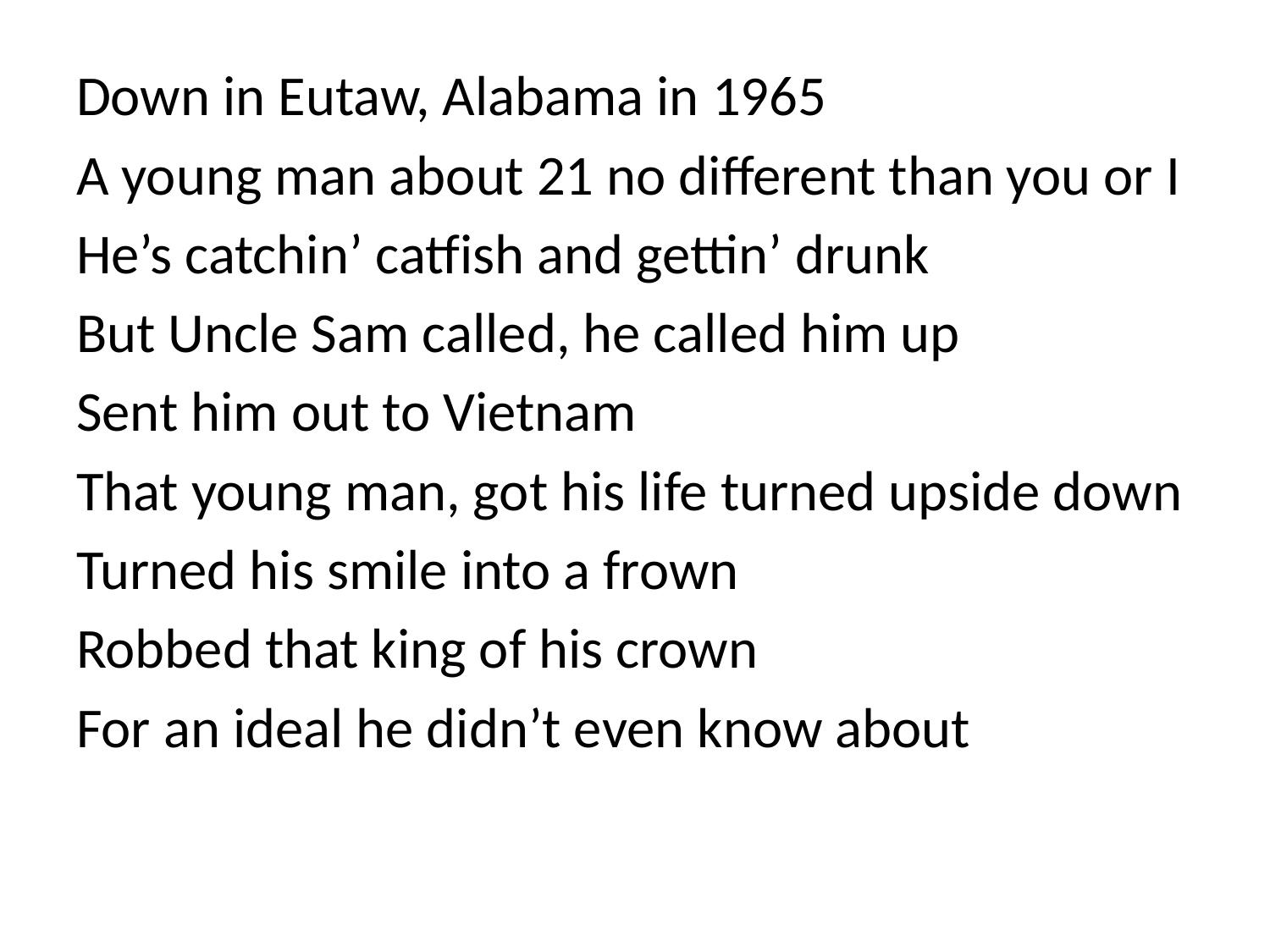

#
Down in Eutaw, Alabama in 1965
A young man about 21 no different than you or I
He’s catchin’ catfish and gettin’ drunk
But Uncle Sam called, he called him up
Sent him out to Vietnam
That young man, got his life turned upside down
Turned his smile into a frown
Robbed that king of his crown
For an ideal he didn’t even know about